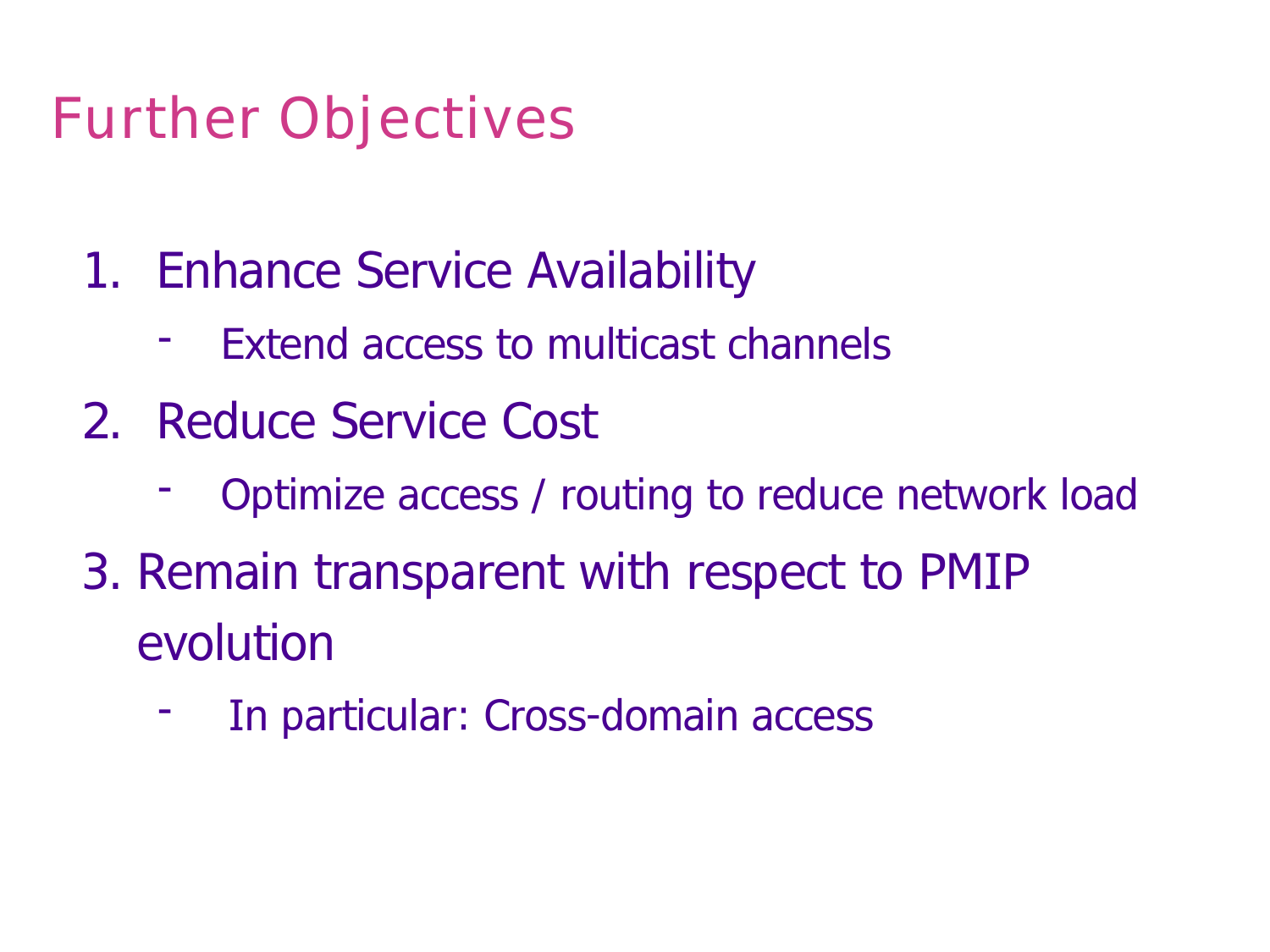

# Further Objectives
Enhance Service Availability
Extend access to multicast channels
Reduce Service Cost
Optimize access / routing to reduce network load
Remain transparent with respect to PMIP evolution
In particular: Cross-domain access